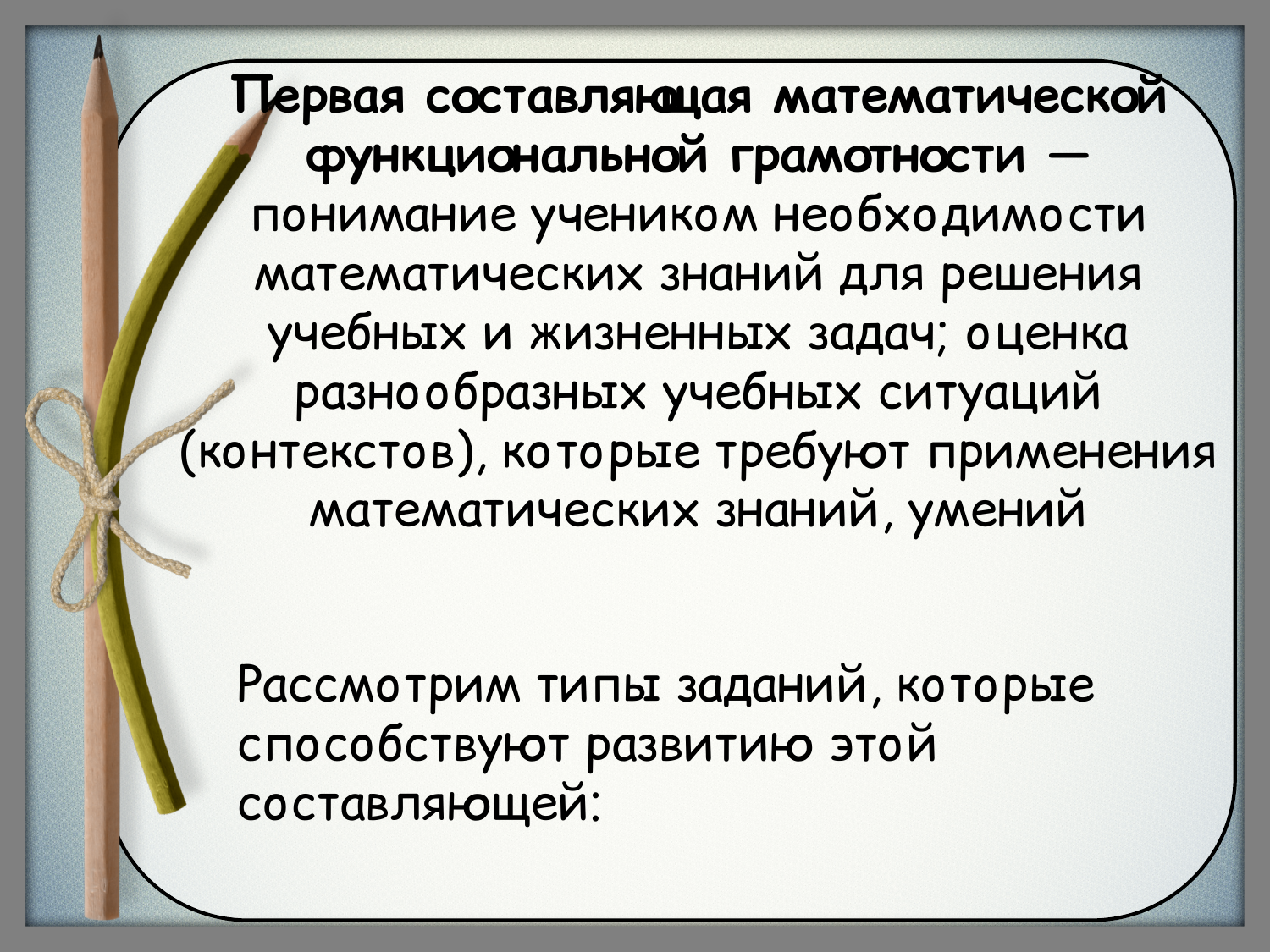

Первая составляющая математической функциональной грамотности — понимание учеником необходимости математических знаний для решения учебных и жизненных задач; оценка разнообразных учебных ситуаций (контекстов), которые требуют применения математических знаний, умений

Рассмотрим типы заданий, которые способствуют развитию этой составляющей: